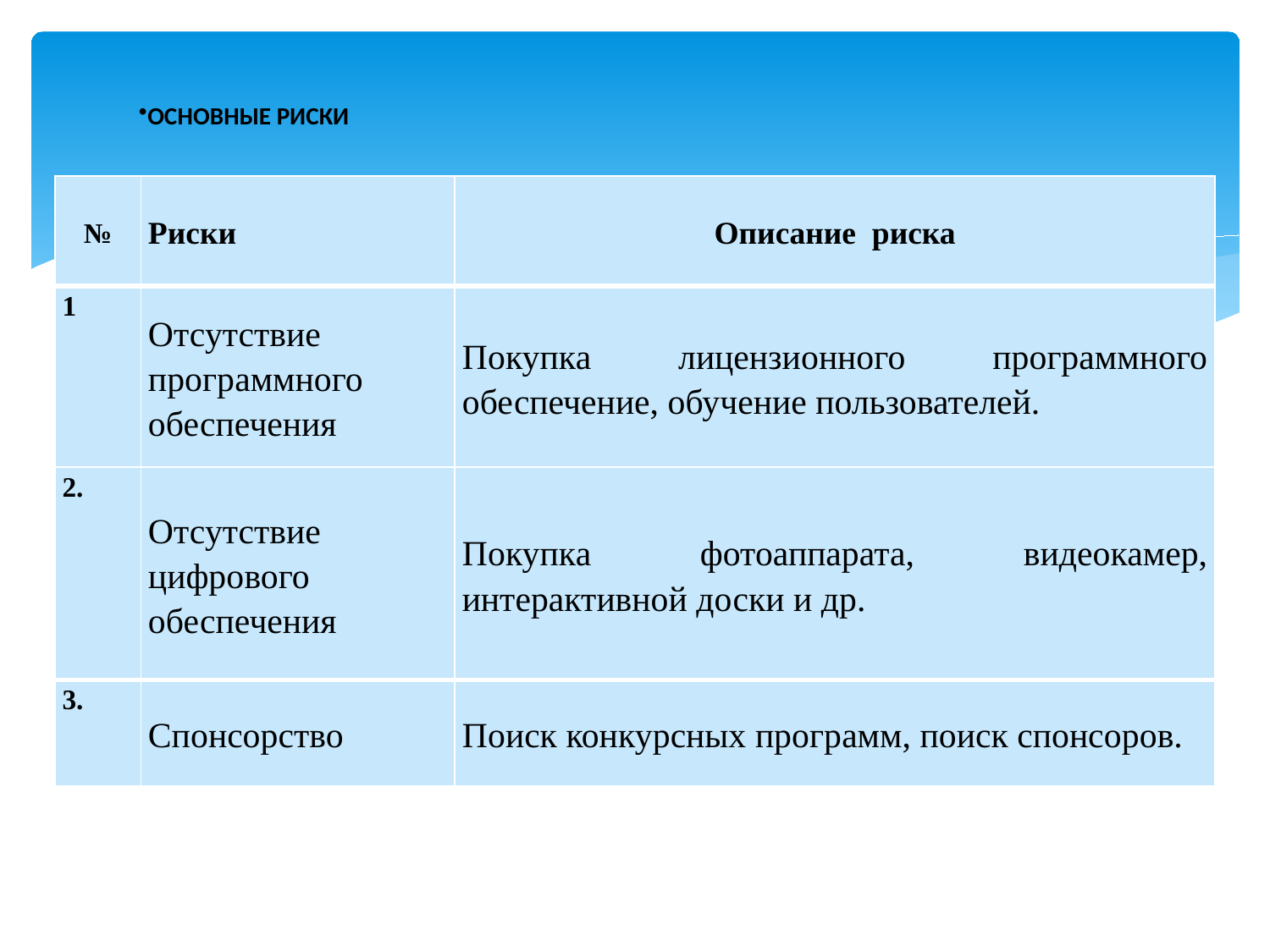

# ОСНОВНЫЕ РИСКИ

| № | Риски | Описание риска |
| --- | --- | --- |
| 1 | Отсутствие программного обеспечения | Покупка лицензионного программного обеспечение, обучение пользователей. |
| 2. | Отсутствие цифрового обеспечения | Покупка фотоаппарата, видеокамер, интерактивной доски и др. |
| 3. | Спонсорство | Поиск конкурсных программ, поиск спонсоров. |